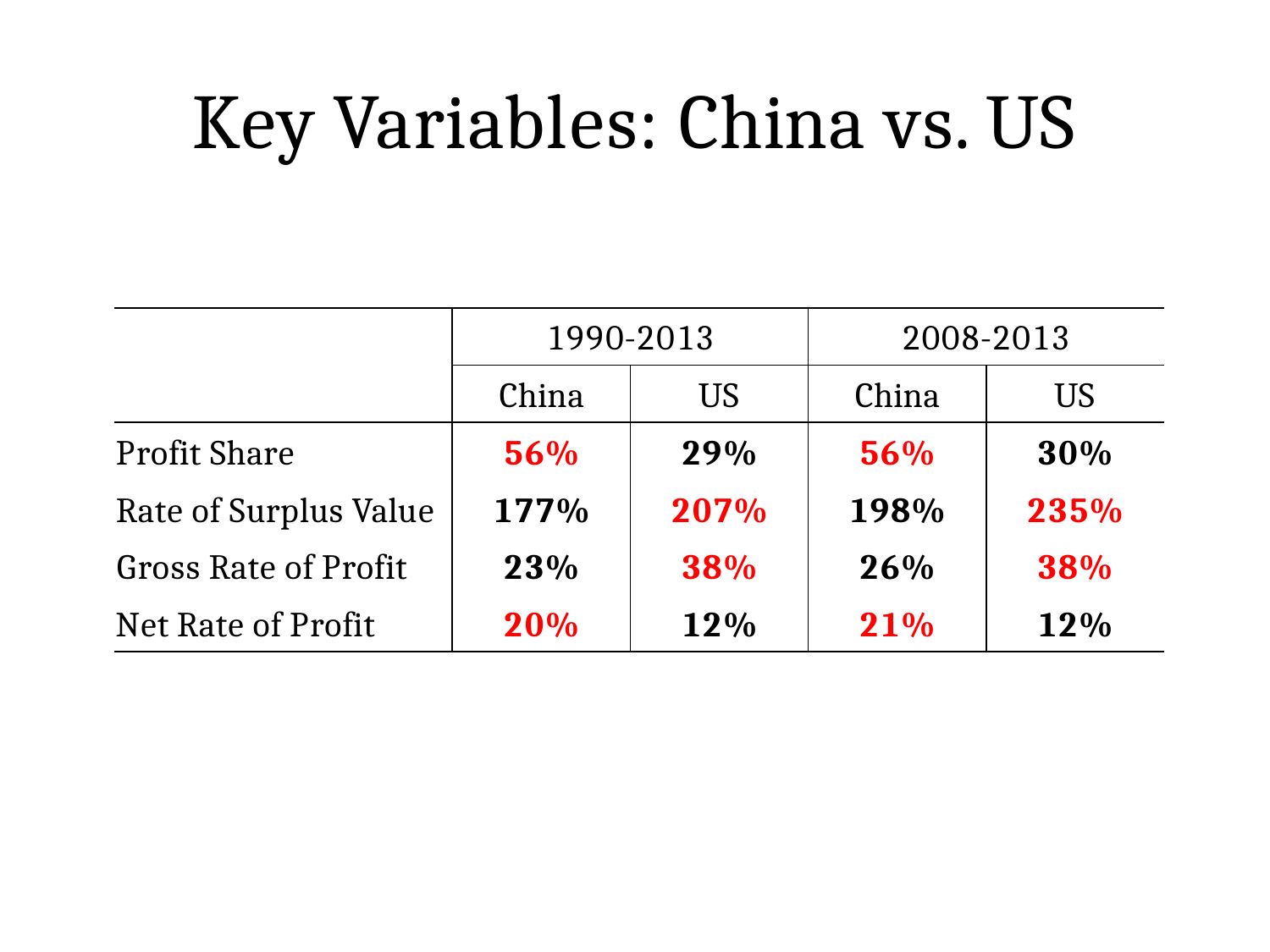

# Key Variables: China vs. US
|  | 1990-2013 |  | 2008-2013 |  |
| --- | --- | --- | --- | --- |
|  | China | US | China | US |
| Profit Share | 56% | 29% | 56% | 30% |
| Rate of Surplus Value | 177% | 207% | 198% | 235% |
| Gross Rate of Profit | 23% | 38% | 26% | 38% |
| Net Rate of Profit | 20% | 12% | 21% | 12% |